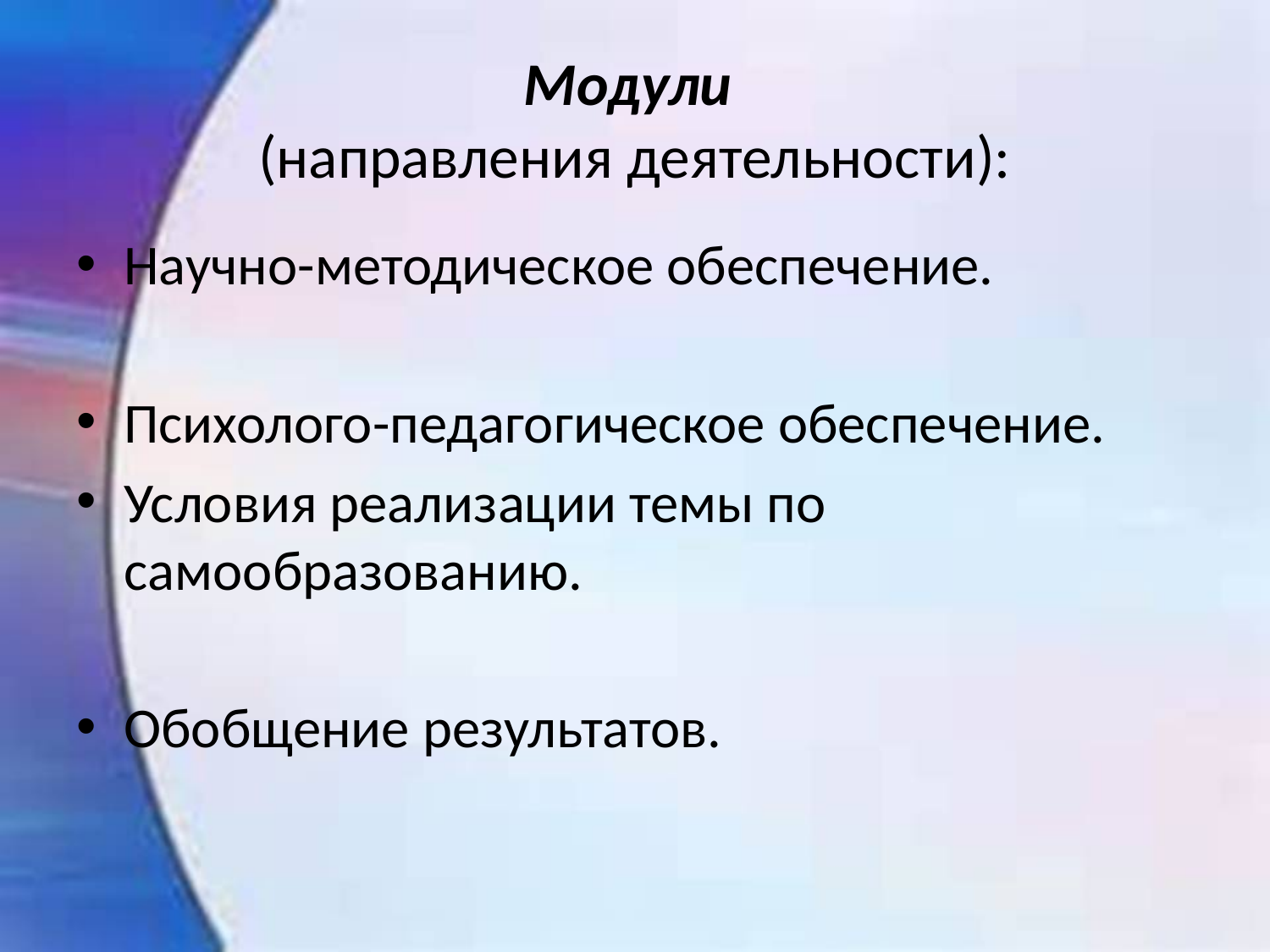

# Модули (направления деятельности):
Научно-методическое обеспечение.

Психолого-педагогическое обеспечение.
Условия реализации темы по самообразованию.

Обобщение результатов.